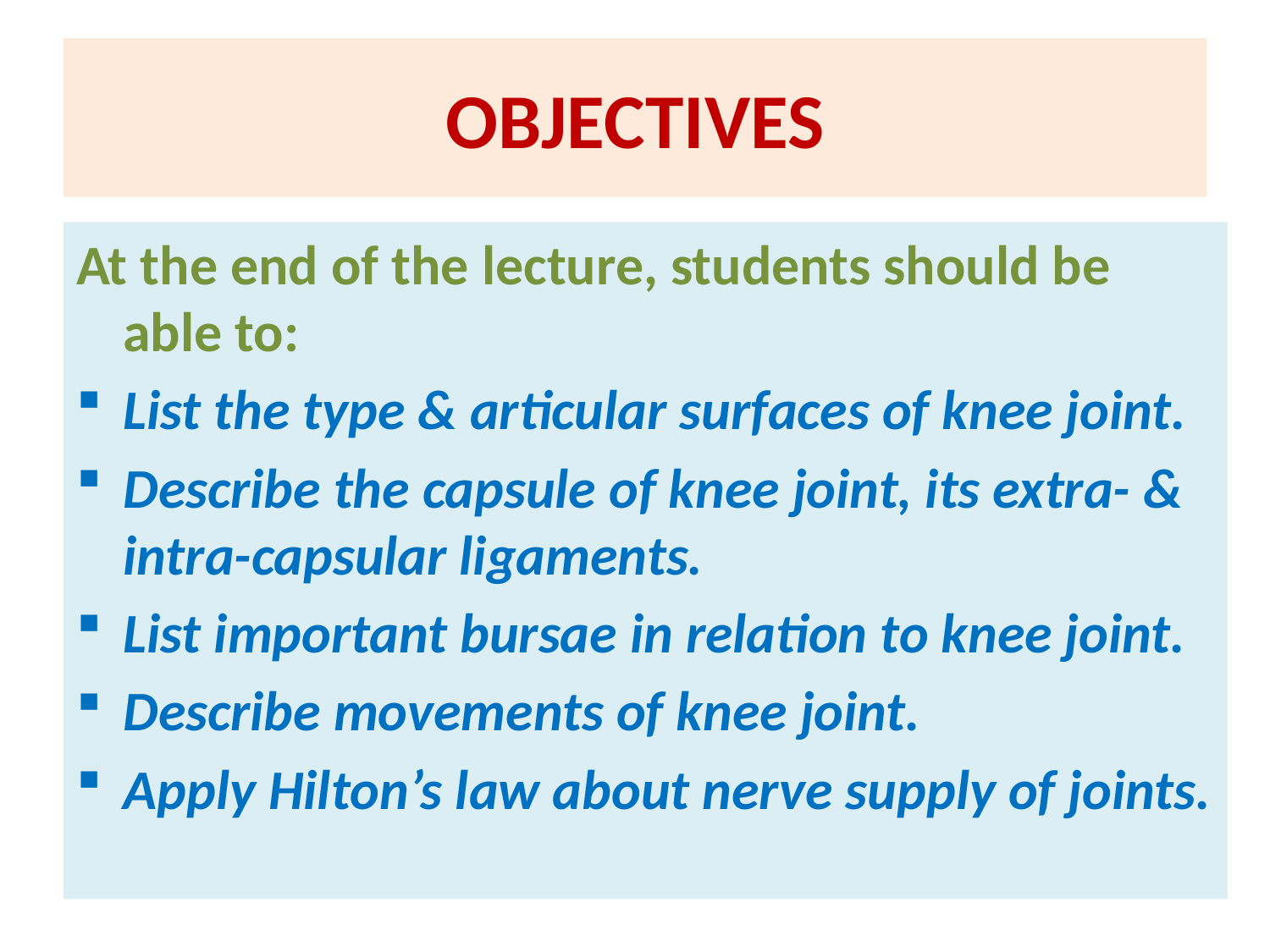

# OBJECTIVES
At the end of the lecture, students should be able to:
List the type & articular surfaces of knee joint.
Describe the capsule of knee joint, its extra- & intra-capsular ligaments.
List important bursae in relation to knee joint.
Describe movements of knee joint.
Apply Hilton’s law about nerve supply of joints.